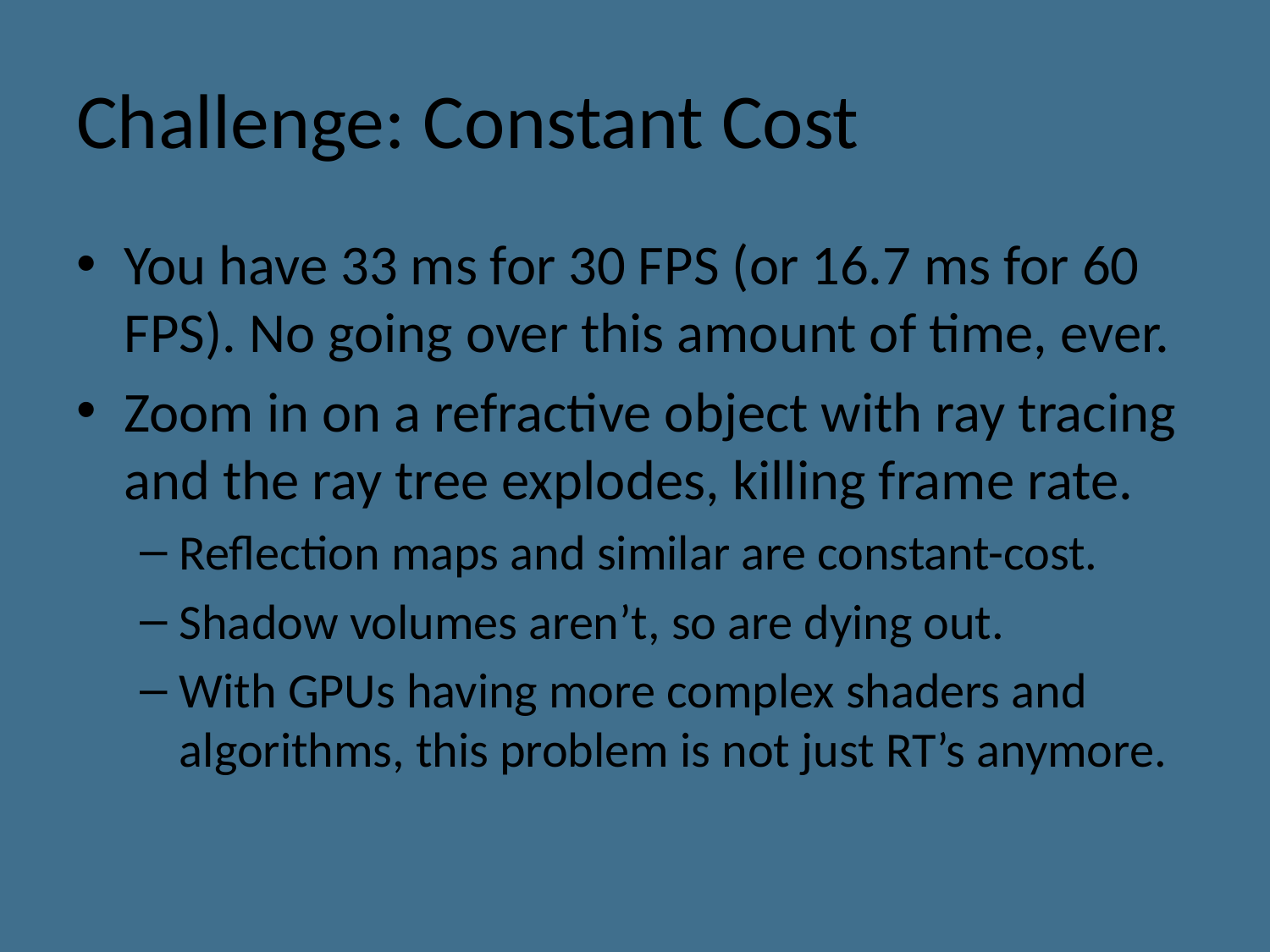

# Challenge: Constant Cost
You have 33 ms for 30 FPS (or 16.7 ms for 60 FPS). No going over this amount of time, ever.
Zoom in on a refractive object with ray tracing and the ray tree explodes, killing frame rate.
Reflection maps and similar are constant-cost.
Shadow volumes aren’t, so are dying out.
With GPUs having more complex shaders and algorithms, this problem is not just RT’s anymore.